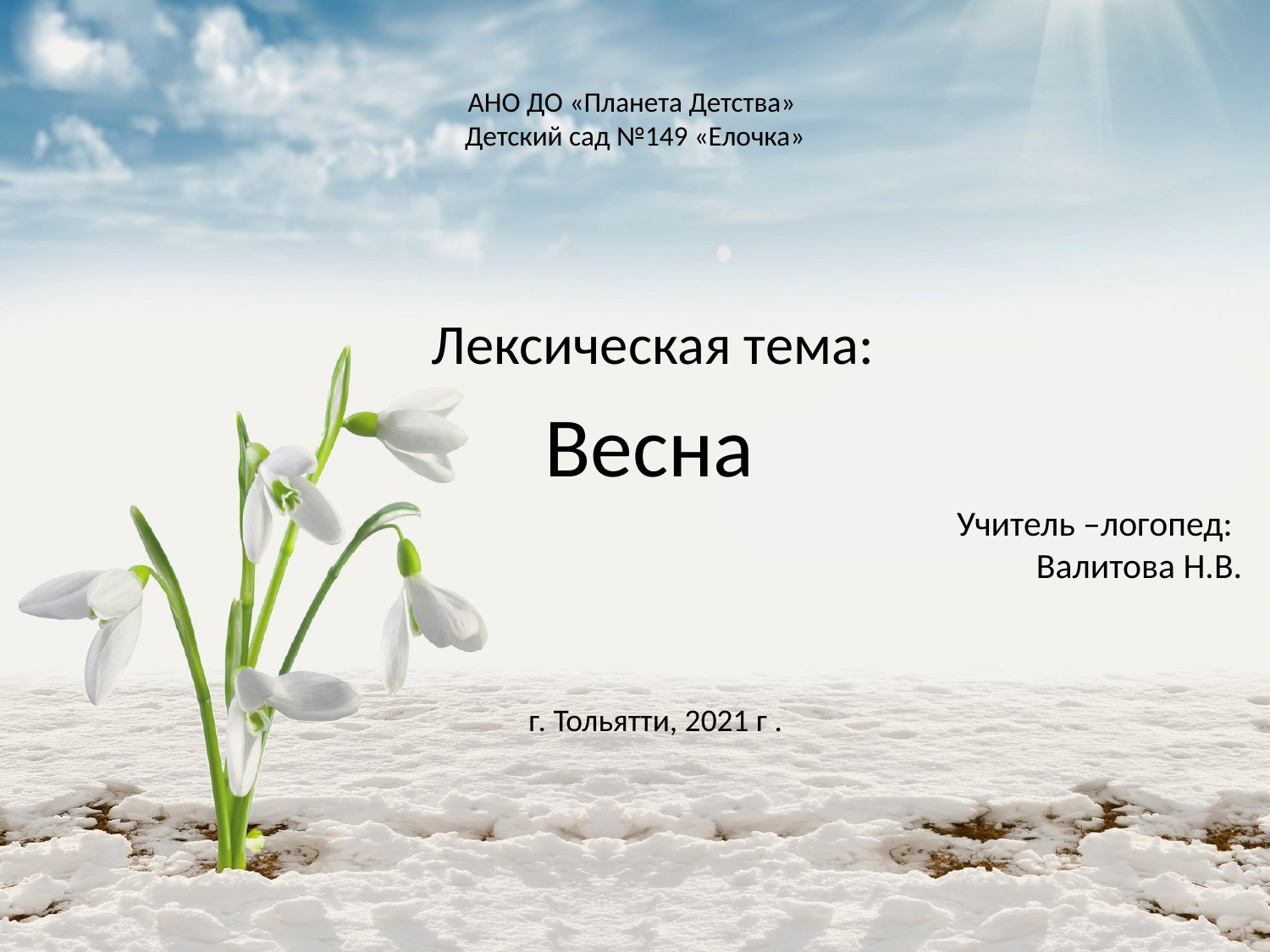

# АНО ДО «Планета Детства» Детский сад №149 «Елочка»

Лексическая тема:
Весна
                                                                                                                         Учитель –логопед:
                                 Валитова Н.В.

г. Тольятти, 2021 г .